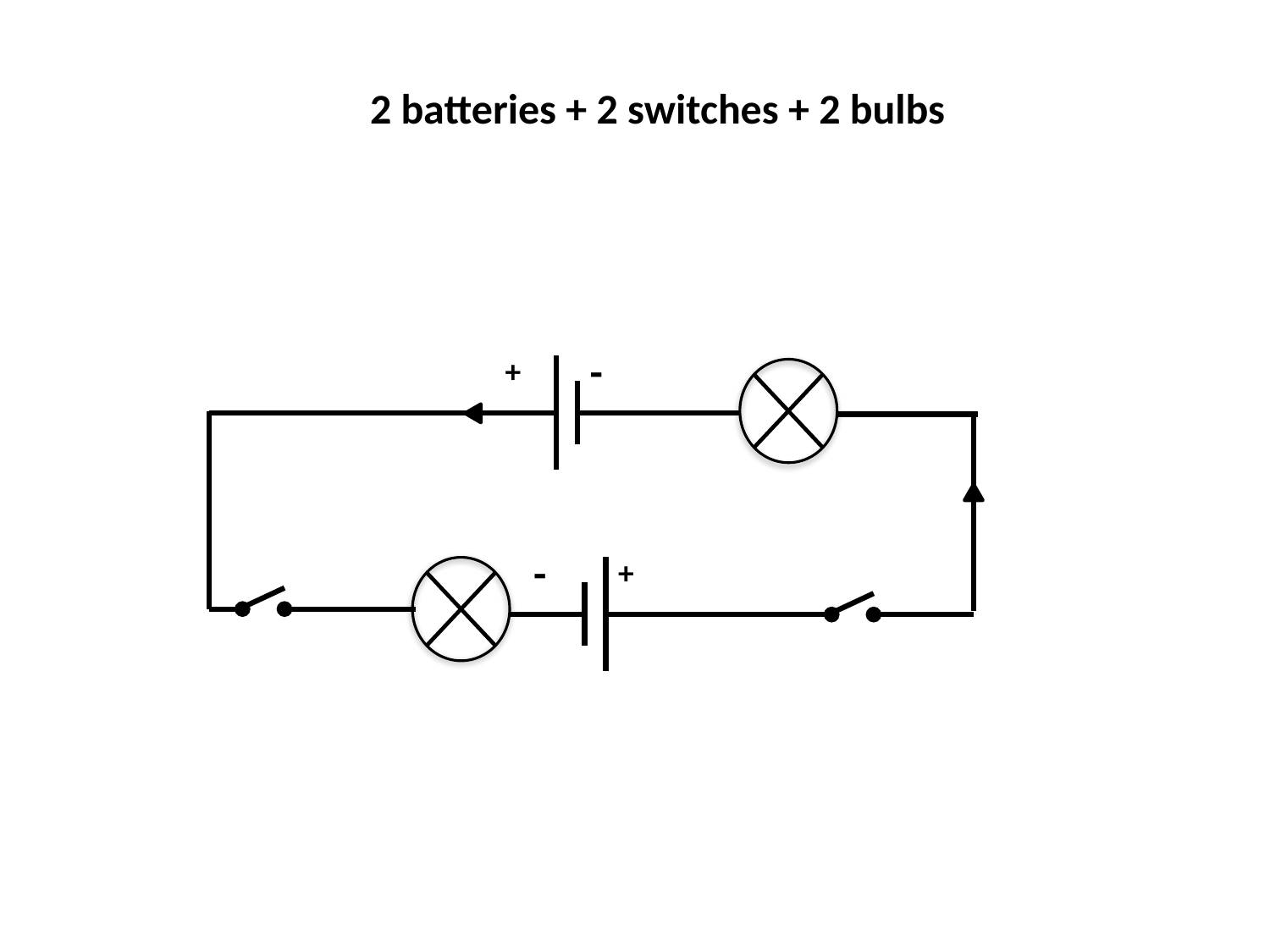

2 batteries + 2 switches + 2 bulbs
-
+

-
+